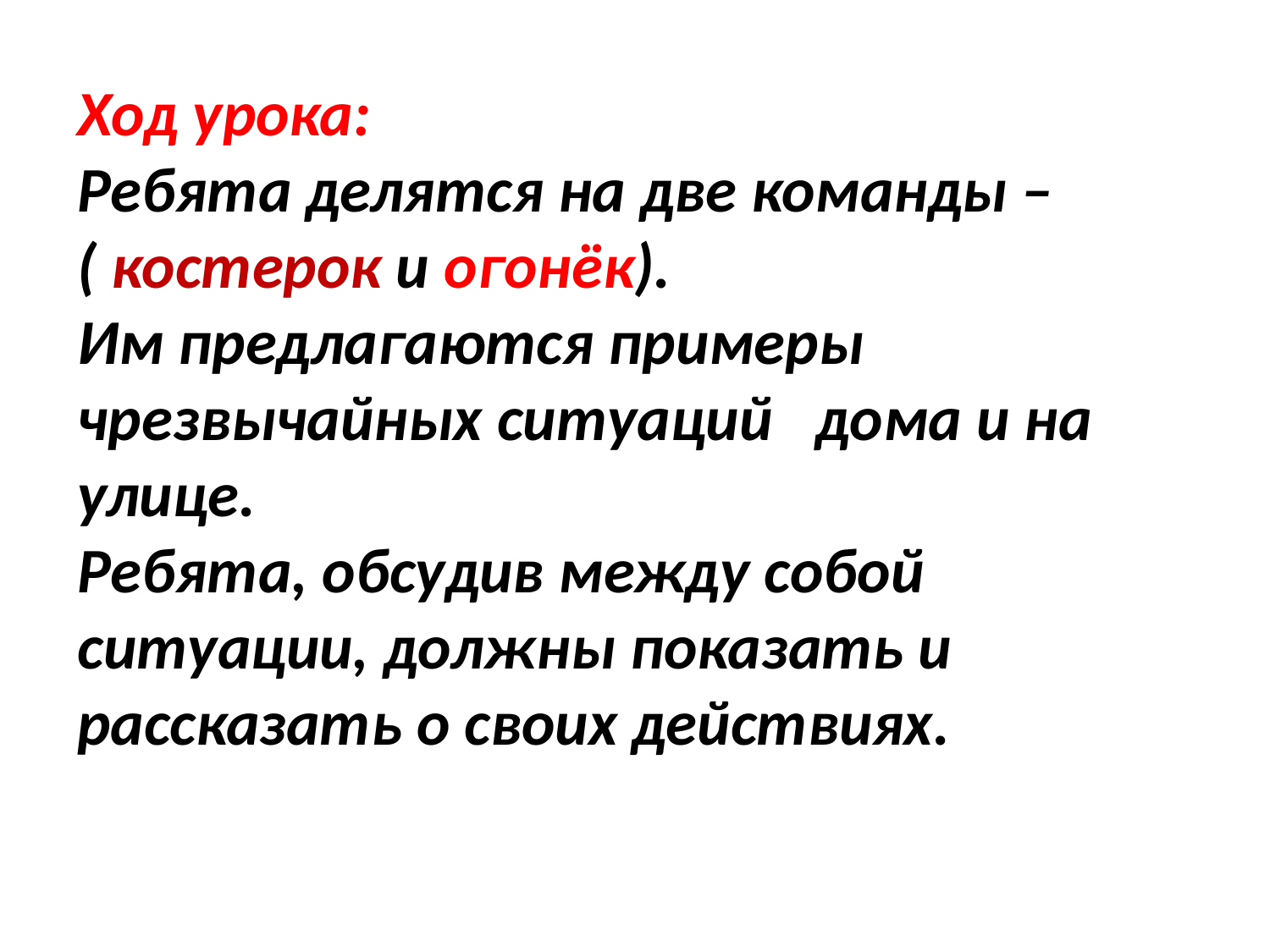

Ход урока:
Ребята делятся на две команды –         ( костерок и огонёк).
Им предлагаются примеры чрезвычайных ситуаций   дома и на улице.
Ребята, обсудив между собой ситуации, должны показать и рассказать о своих действиях.